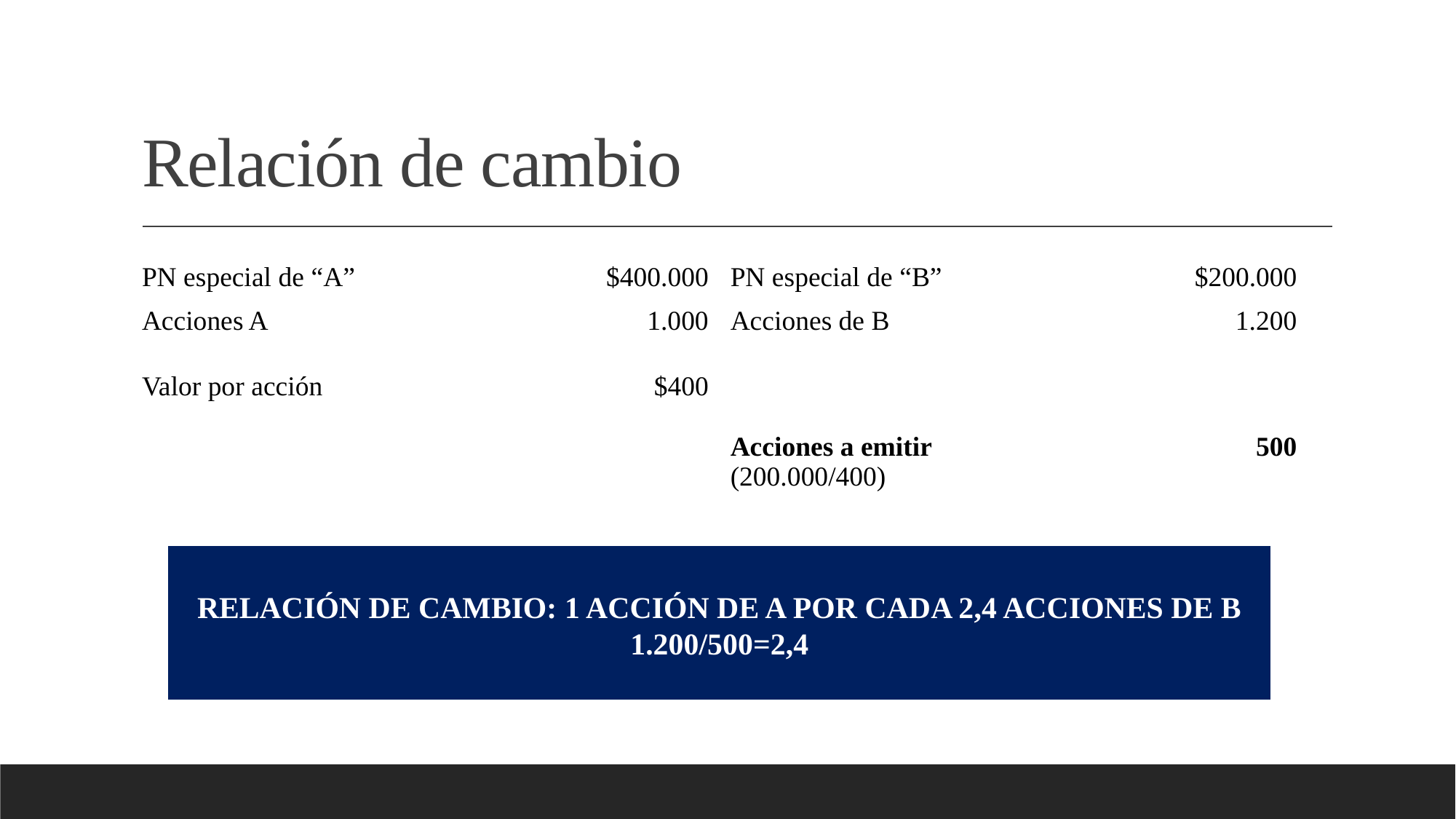

# Relación de cambio

| PN especial de “A” | $400.000 | PN especial de “B” | $200.000 |
| --- | --- | --- | --- |
| Acciones A | 1.000 | Acciones de B | 1.200 |
| Valor por acción | $400 |  |  |
|  |  | Acciones a emitir (200.000/400) | 500 |

RELACIÓN DE CAMBIO: 1 ACCIÓN DE A POR CADA 2,4 ACCIONES DE B
1.200/500=2,4